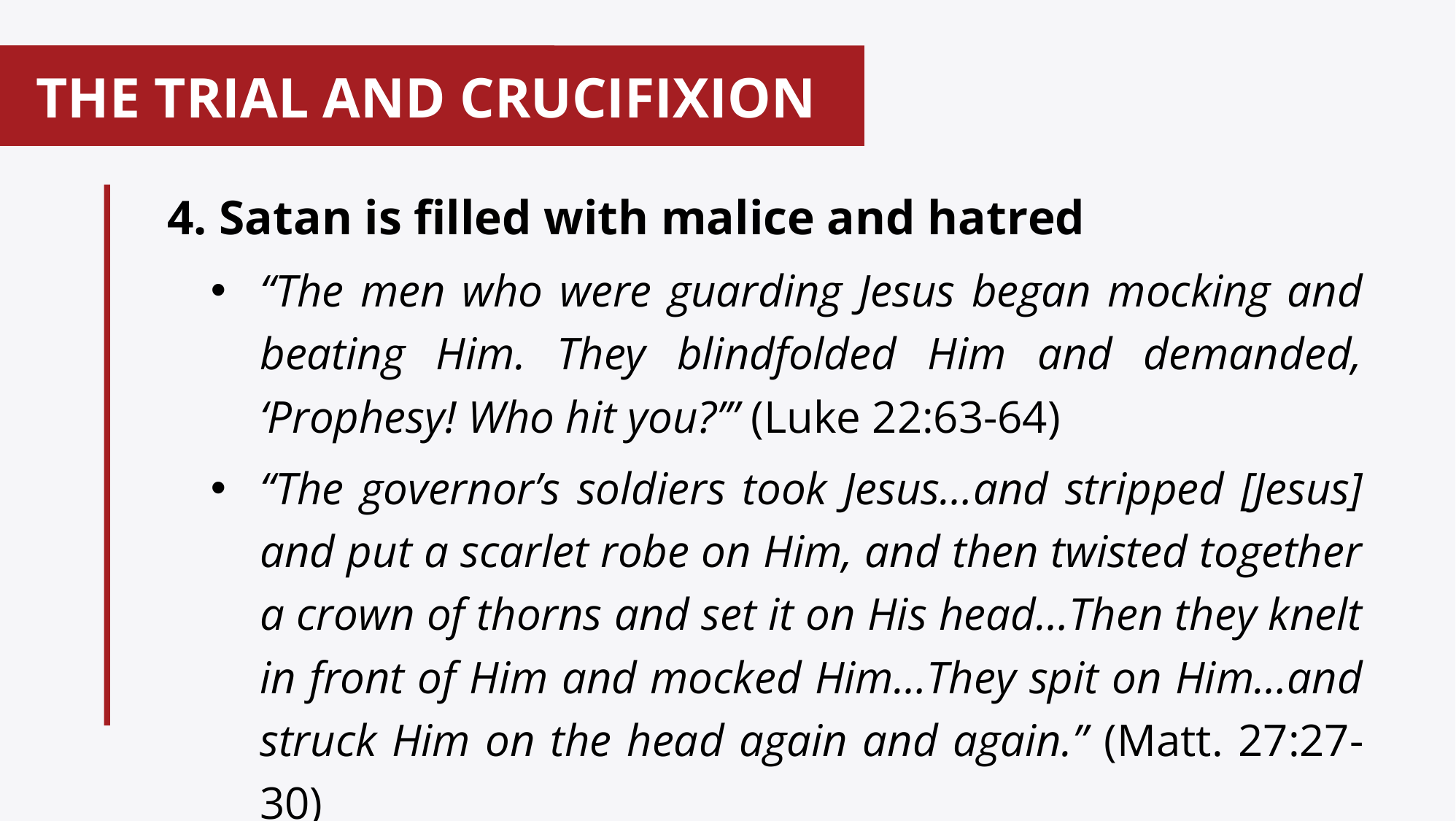

THE TRIAL AND CRUCIFIXION
#
 4. Satan is filled with malice and hatred
“The men who were guarding Jesus began mocking and beating Him. They blindfolded Him and demanded, ‘Prophesy! Who hit you?’” (Luke 22:63-64)
“The governor’s soldiers took Jesus…and stripped [Jesus] and put a scarlet robe on Him, and then twisted together a crown of thorns and set it on His head…Then they knelt in front of Him and mocked Him…They spit on Him…and struck Him on the head again and again.” (Matt. 27:27-30)